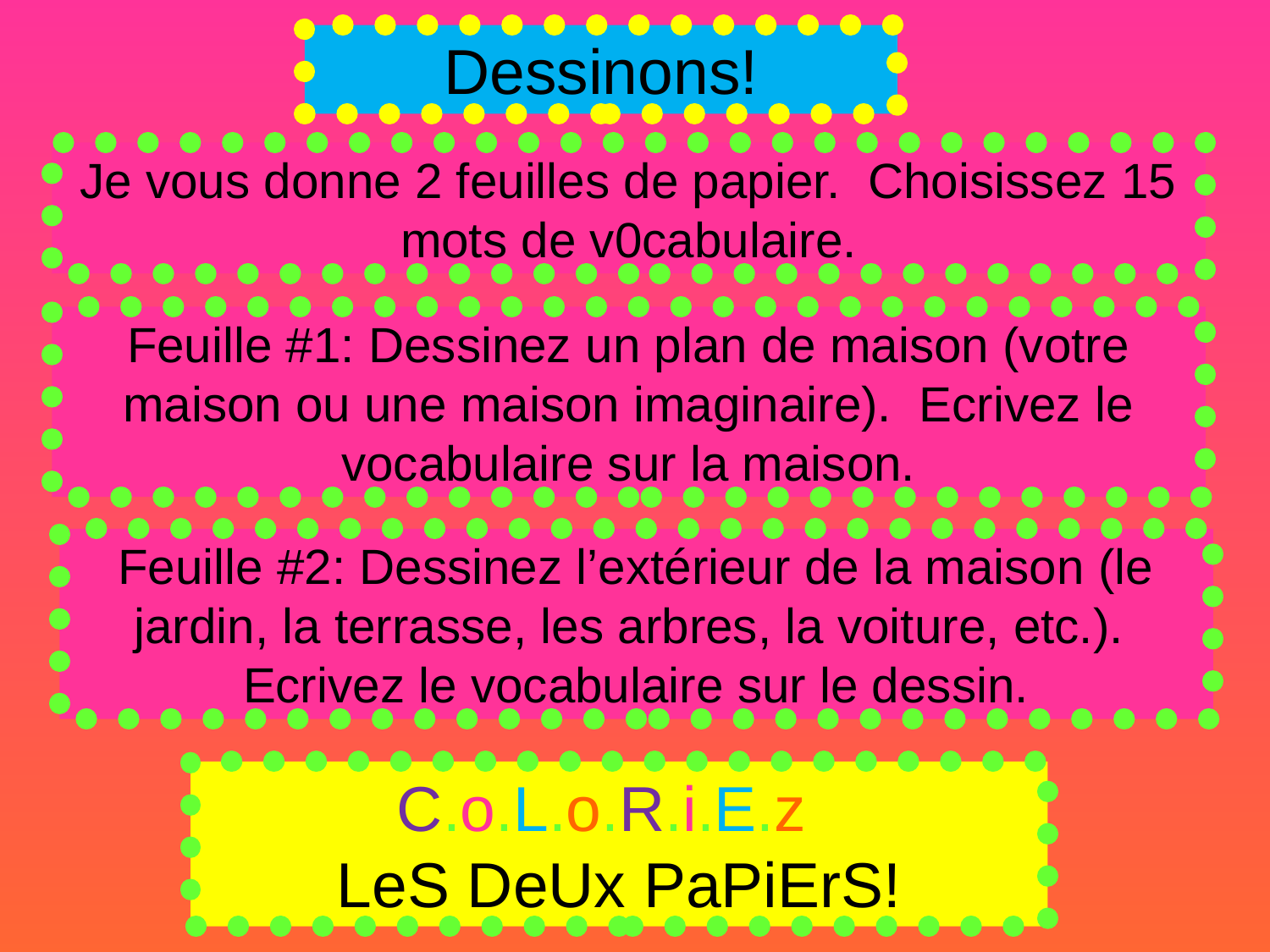

Dessinons!
Je vous donne 2 feuilles de papier.  Choisissez 15 mots de v0cabulaire.
Feuille #1: Dessinez un plan de maison (votre maison ou une maison imaginaire).  Ecrivez le vocabulaire sur la maison.
Feuille #2: Dessinez l’extérieur de la maison (le jardin, la terrasse, les arbres, la voiture, etc.).  Ecrivez le vocabulaire sur le dessin.
C.o.L.o.R.i.E.z.
LeS DeUx PaPiErS!